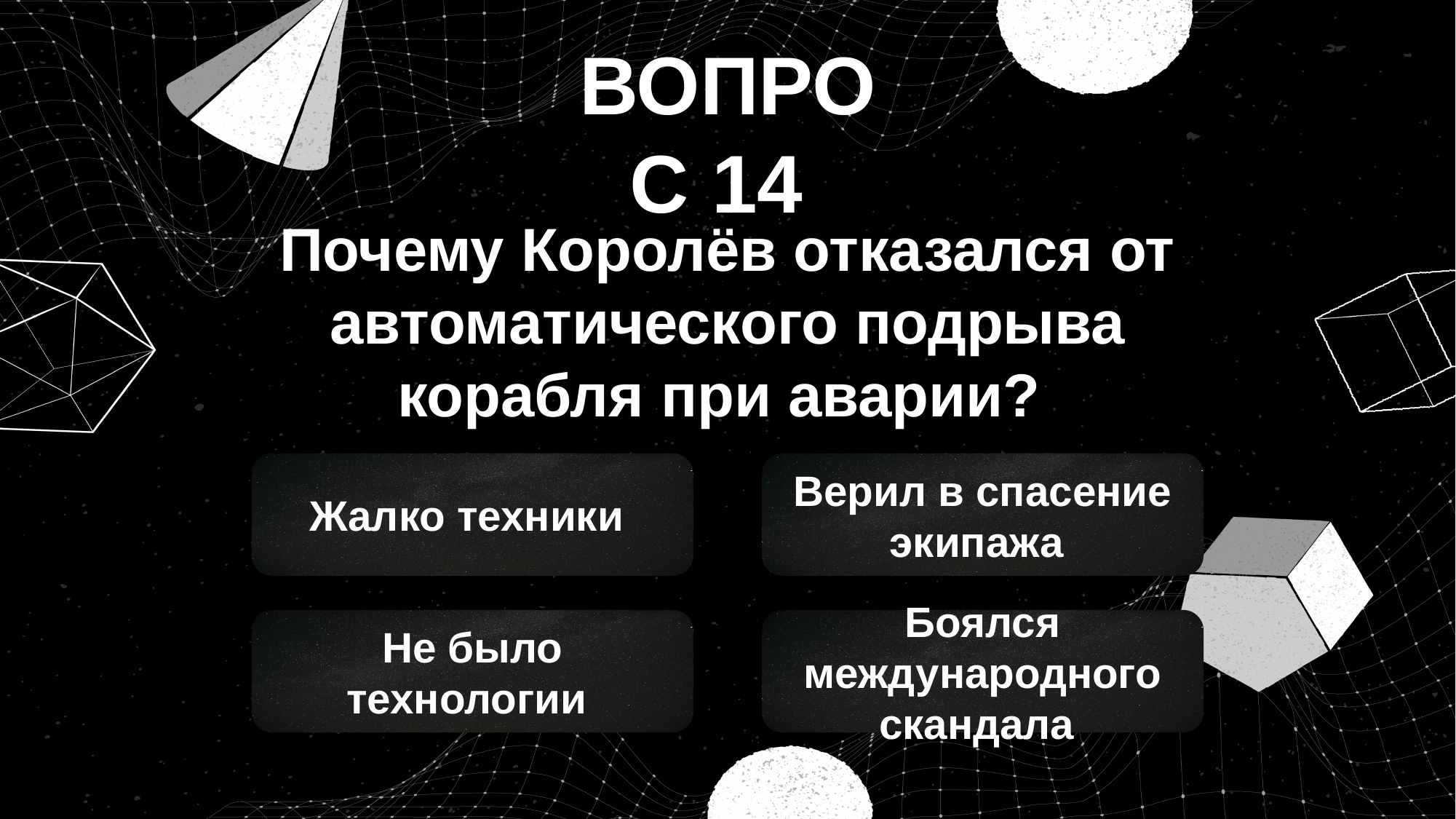

ВОПРОС 14
Почему Королёв отказался от автоматического подрыва корабля при аварии?
Верил в спасение экипажа
Жалко техники
Не было технологии
Боялся международного скандала